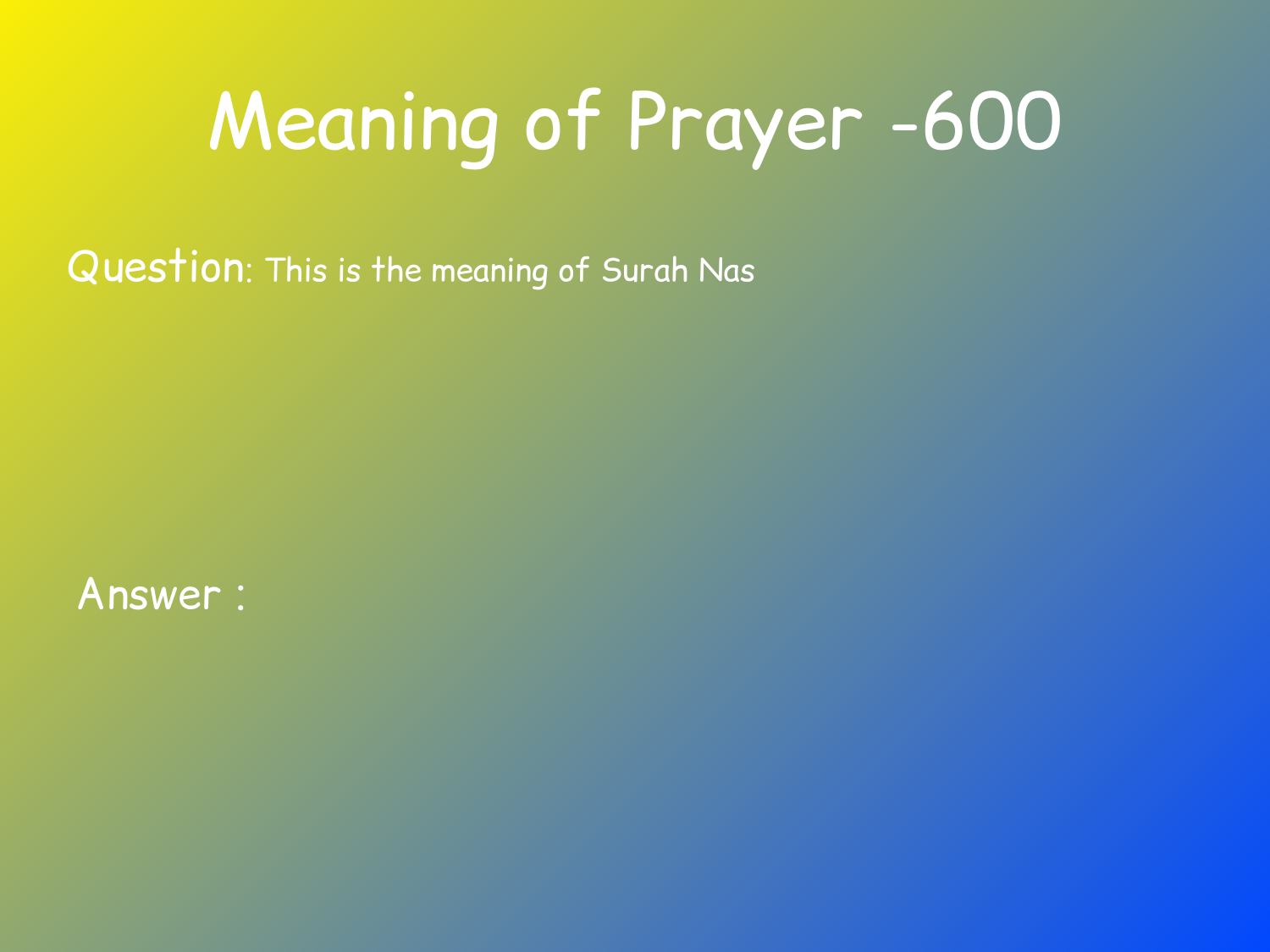

# Meaning of Prayer -600
Question: This is the meaning of Surah Nas

Answer :